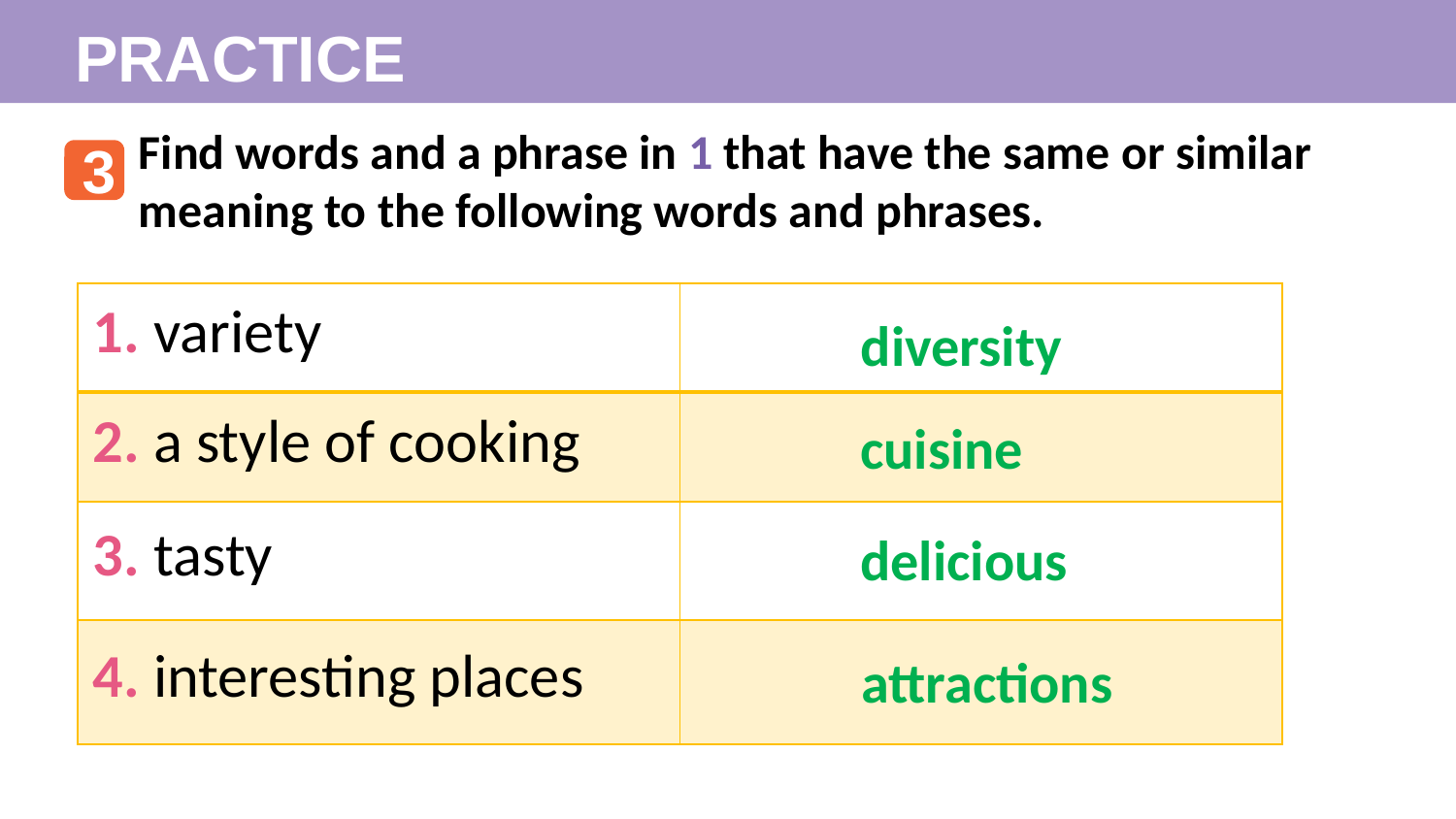

PRACTICE
Find words and a phrase in 1 that have the same or similar meaning to the following words and phrases.
3

| 1. variety |  |
| --- | --- |
| 2. a style of cooking |  |
| 3. tasty |  |
| 4. interesting places |  |
diversity
cuisine
delicious
attractions